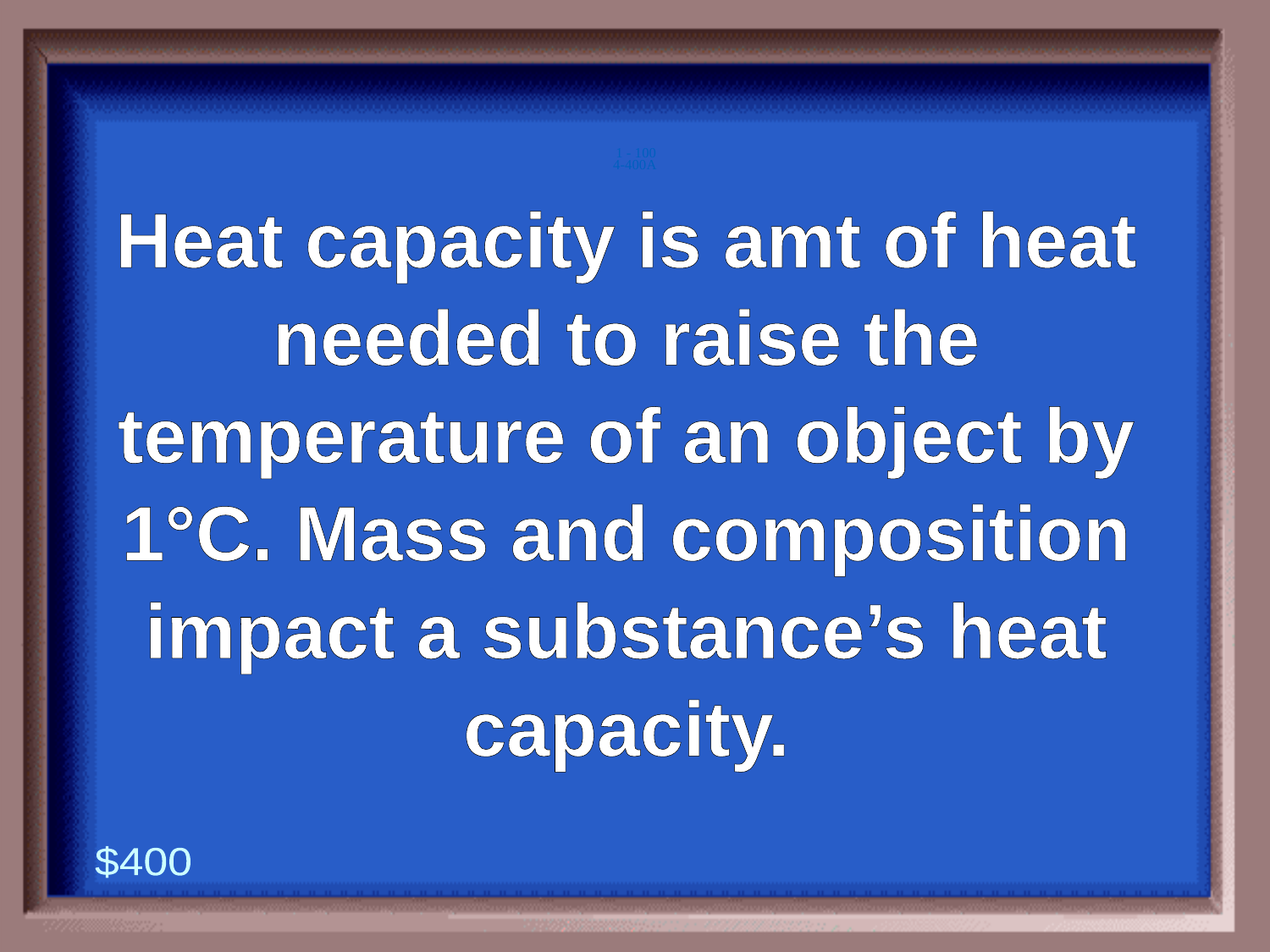

4-400A

1 - 100
Heat capacity is amt of heat needed to raise the temperature of an object by 1°C. Mass and composition impact a substance’s heat capacity.

$400